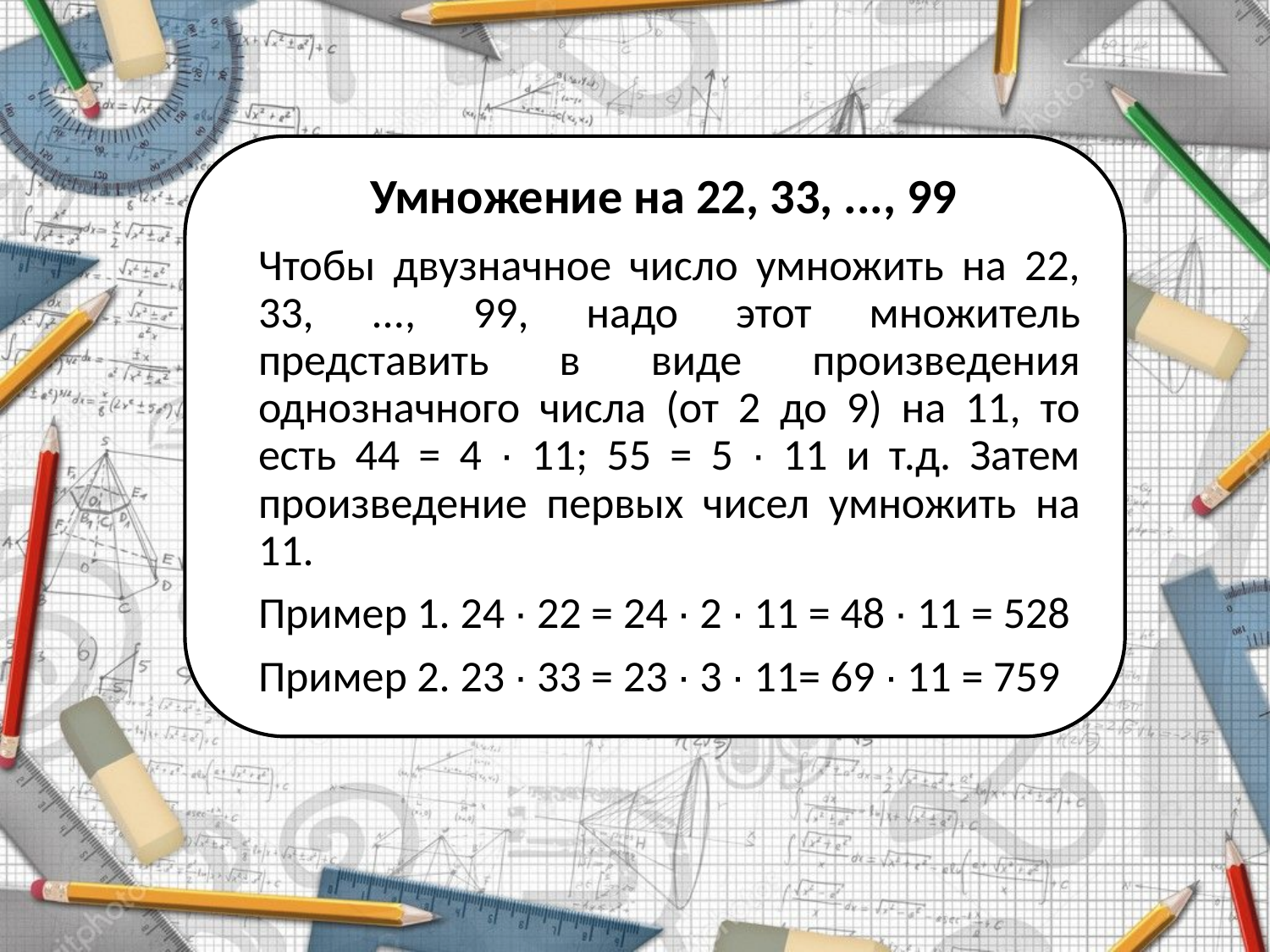

Умножение на 22, 33, ..., 99
Чтобы двузначное число умножить на 22, 33, ..., 99, надо этот множитель представить в виде произведения однозначного числа (от 2 до 9) на 11, то есть 44 = 4 ∙ 11; 55 = 5 ∙ 11 и т.д. Затем произведение первых чисел умножить на 11.
Пример 1. 24 ∙ 22 = 24 ∙ 2 ∙ 11 = 48 ∙ 11 = 528
Пример 2. 23 ∙ 33 = 23 ∙ 3 ∙ 11= 69 ∙ 11 = 759